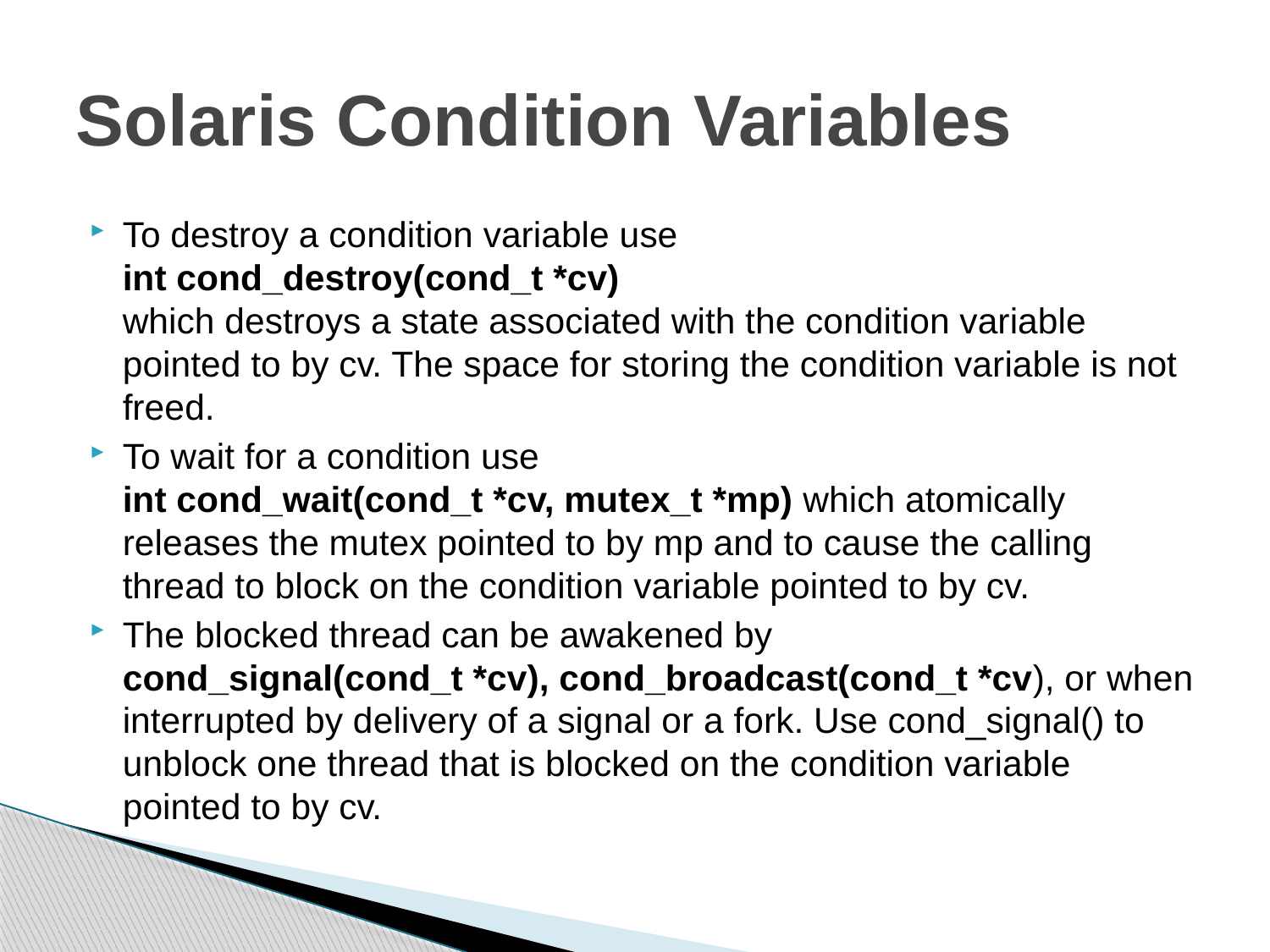

# Solaris Condition Variables
To destroy a condition variable use 
int cond_destroy(cond_t *cv) 
which destroys a state associated with the condition variable pointed to by cv. The space for storing the condition variable is not freed.
To wait for a condition use 
int cond_wait(cond_t *cv, mutex_t *mp) which atomically releases the mutex pointed to by mp and to cause the calling thread to block on the condition variable pointed to by cv.
The blocked thread can be awakened by 
cond_signal(cond_t *cv), cond_broadcast(cond_t *cv), or when interrupted by delivery of a signal or a fork. Use cond_signal() to unblock one thread that is blocked on the condition variable pointed to by cv.